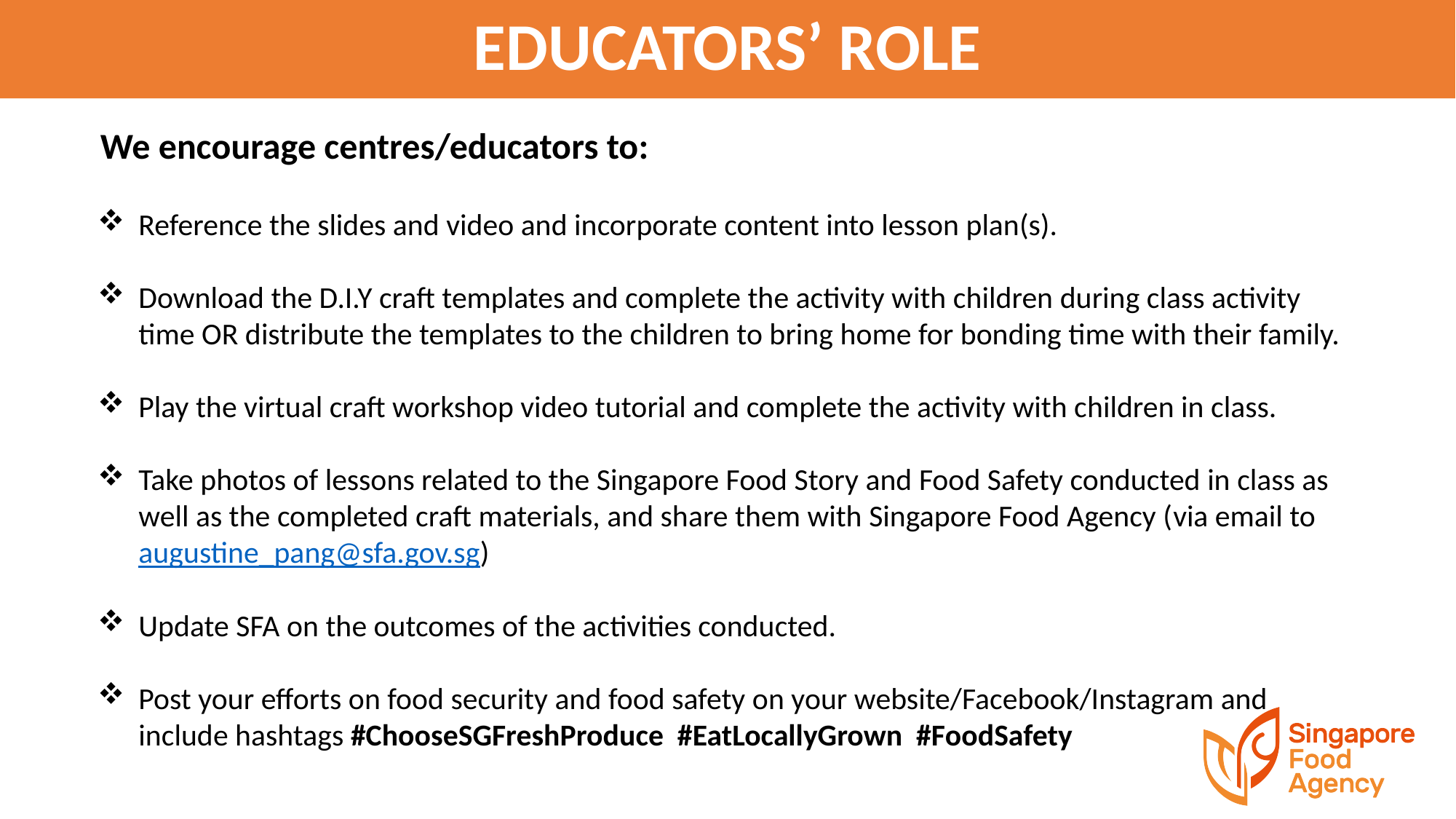

EDUCATORS’ ROLE
We encourage centres/educators to:
Reference the slides and video and incorporate content into lesson plan(s).

Download the D.I.Y craft templates and complete the activity with children during class activity time OR distribute the templates to the children to bring home for bonding time with their family.

Play the virtual craft workshop video tutorial and complete the activity with children in class.

Take photos of lessons related to the Singapore Food Story and Food Safety conducted in class as well as the completed craft materials, and share them with Singapore Food Agency (via email to augustine_pang@sfa.gov.sg)

Update SFA on the outcomes of the activities conducted.

Post your efforts on food security and food safety on your website/Facebook/Instagram and include hashtags #ChooseSGFreshProduce  #EatLocallyGrown  #FoodSafety